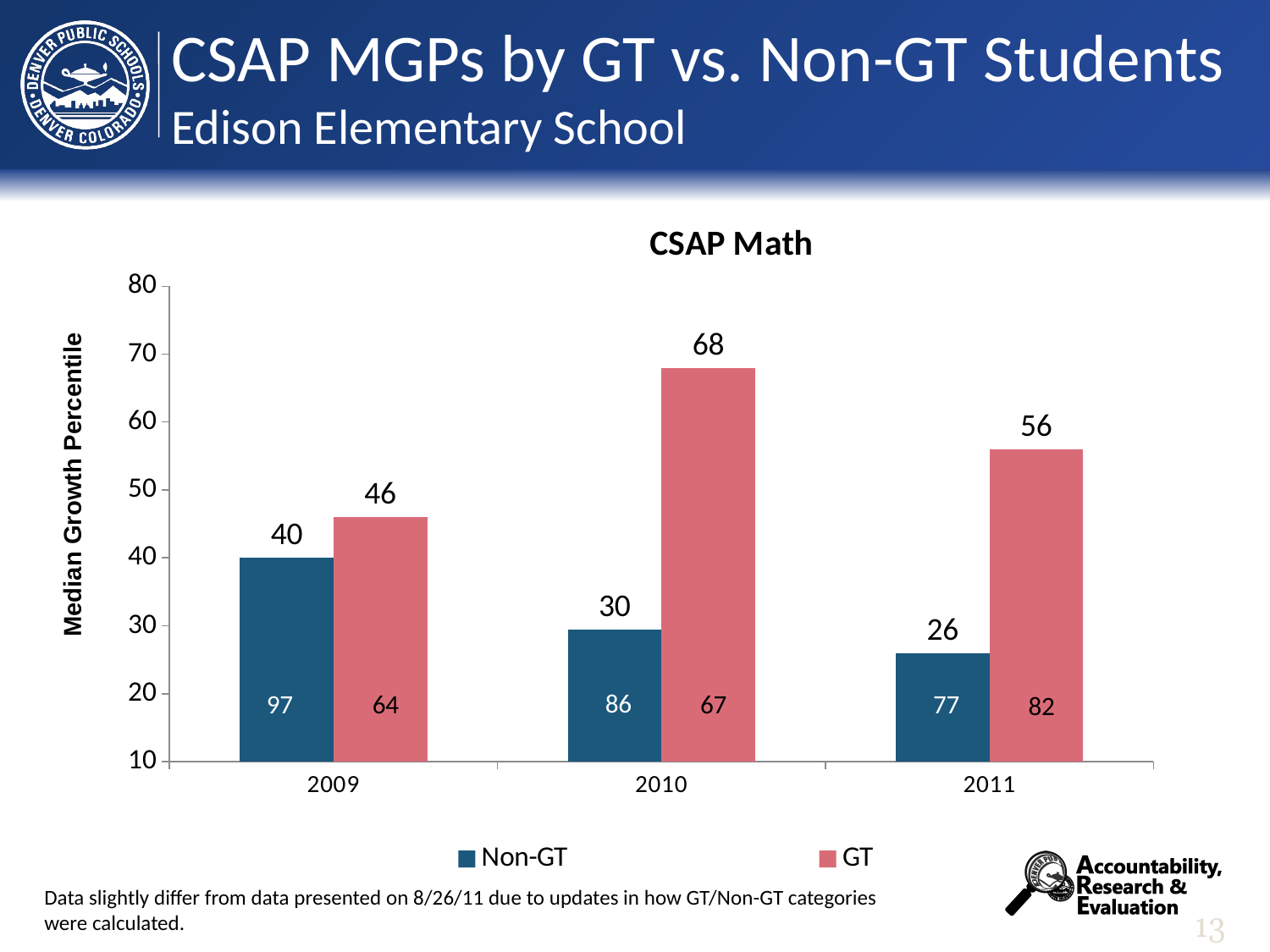

# CSAP MGPs by GT vs. Non-GT Students Edison Elementary School

### Chart

| Category | Non-GT  | GT  |
|---|---|---|
| 2009 | 40.0 | 46.0 |
| 2010 | 29.5 | 68.0 |
| 2011 | 26.0 | 56.0 |
Median Growth Percentile
Data slightly differ from data presented on 8/26/11 due to updates in how GT/Non-GT categories were calculated.
13